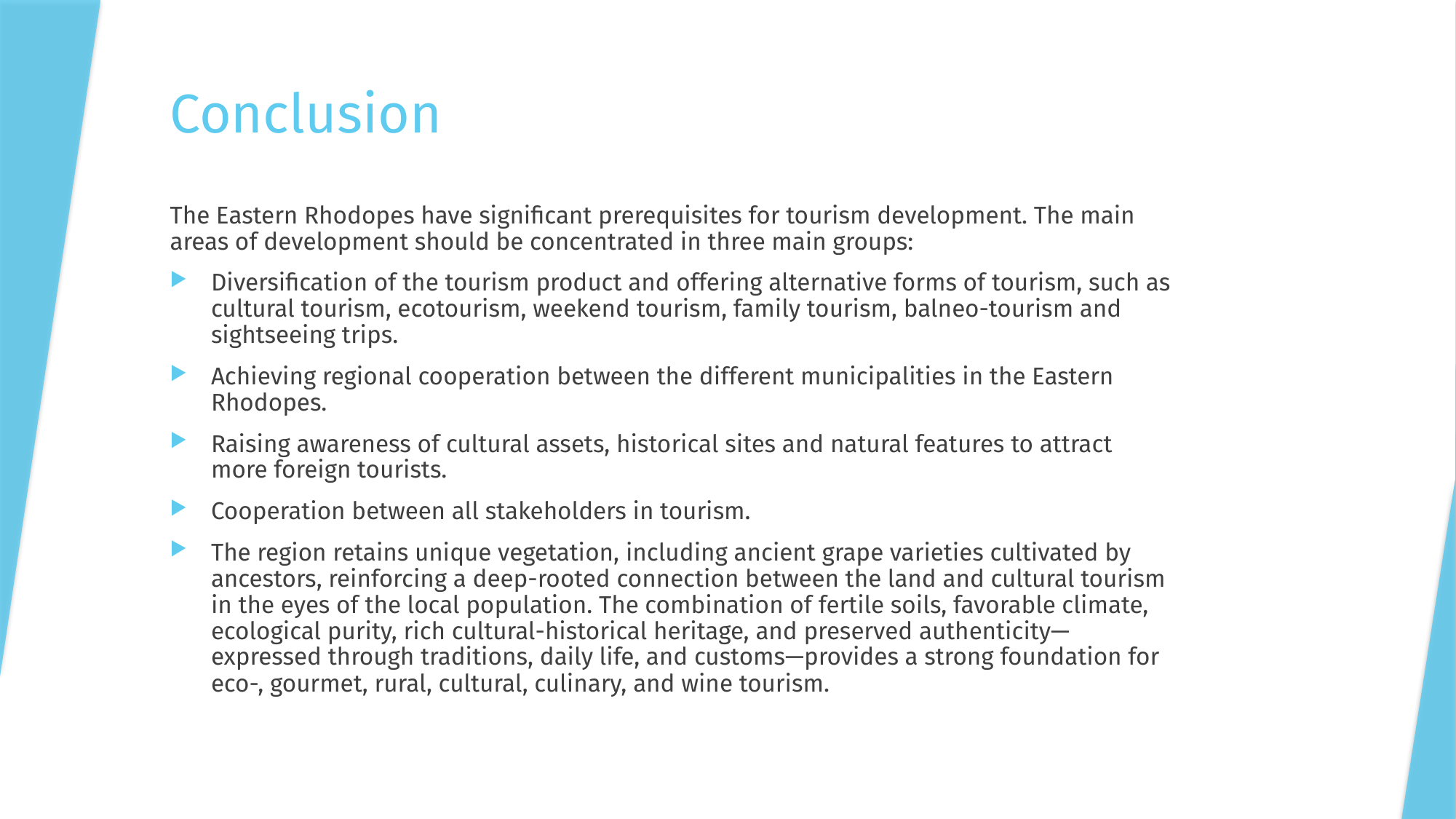

# Conclusion
The Eastern Rhodopes have significant prerequisites for tourism development. The main areas of development should be concentrated in three main groups:
Diversification of the tourism product and offering alternative forms of tourism, such as cultural tourism, ecotourism, weekend tourism, family tourism, balneo-tourism and sightseeing trips.
Achieving regional cooperation between the different municipalities in the Eastern Rhodopes.
Raising awareness of cultural assets, historical sites and natural features to attract more foreign tourists.
Cooperation between all stakeholders in tourism.
The region retains unique vegetation, including ancient grape varieties cultivated by ancestors, reinforcing a deep-rooted connection between the land and cultural tourism in the eyes of the local population. The combination of fertile soils, favorable climate, ecological purity, rich cultural-historical heritage, and preserved authenticity—expressed through traditions, daily life, and customs—provides a strong foundation for eco-, gourmet, rural, cultural, culinary, and wine tourism.